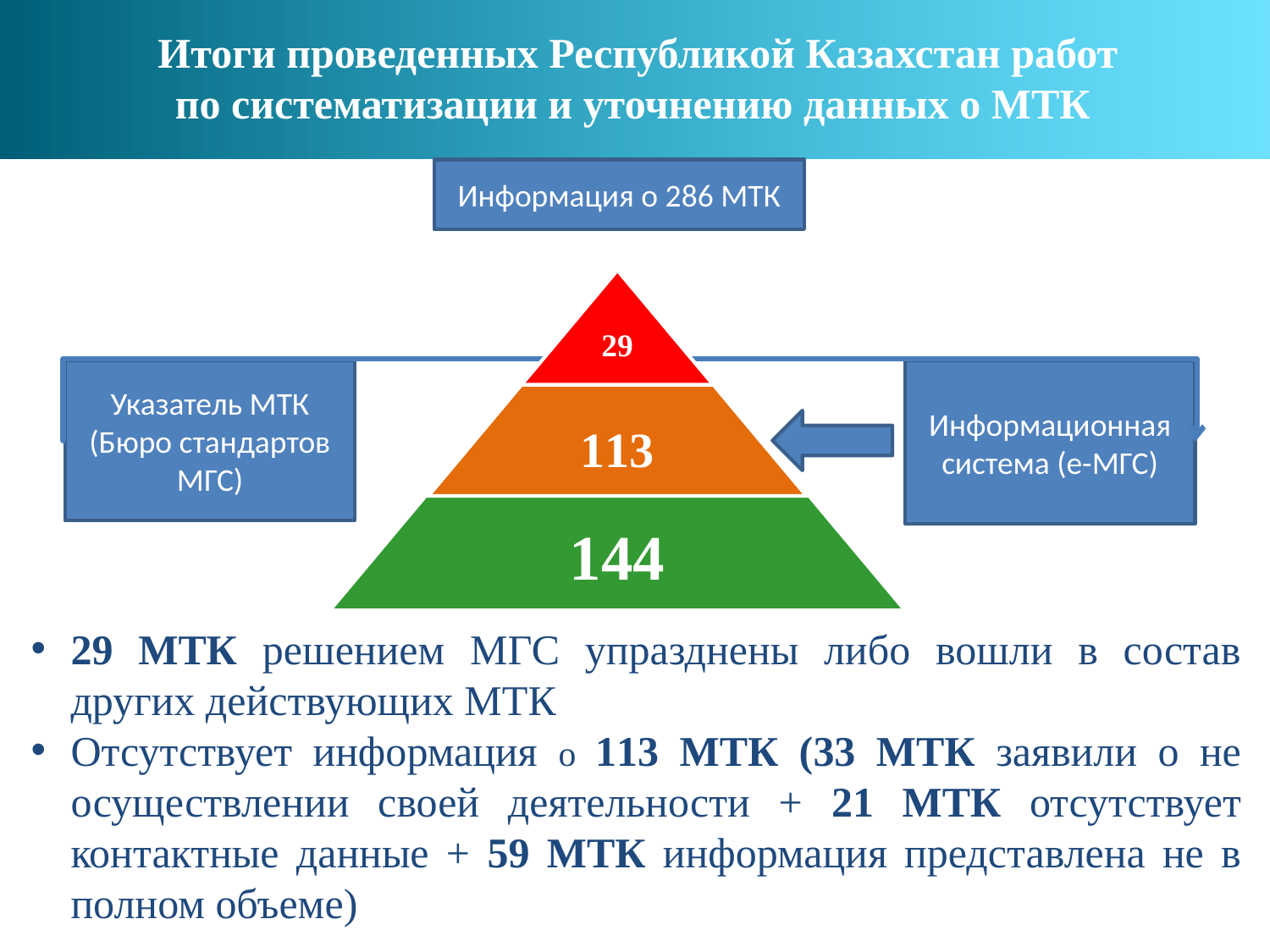

Итоги проведенных Республикой Казахстан работ
по систематизации и уточнению данных о МТК

Информация о 286 МТК
29
113
144
Указатель МТК (Бюро стандартов МГС)
Информационная система (е-МГС)

29 МТК решением МГС упразднены либо вошли в состав других действующих МТК
Отсутствует информация о 113 МТК (33 МТК заявили о не осуществлении своей деятельности + 21 МТК отсутствует контактные данные + 59 МТК информация представлена не в полном объеме)